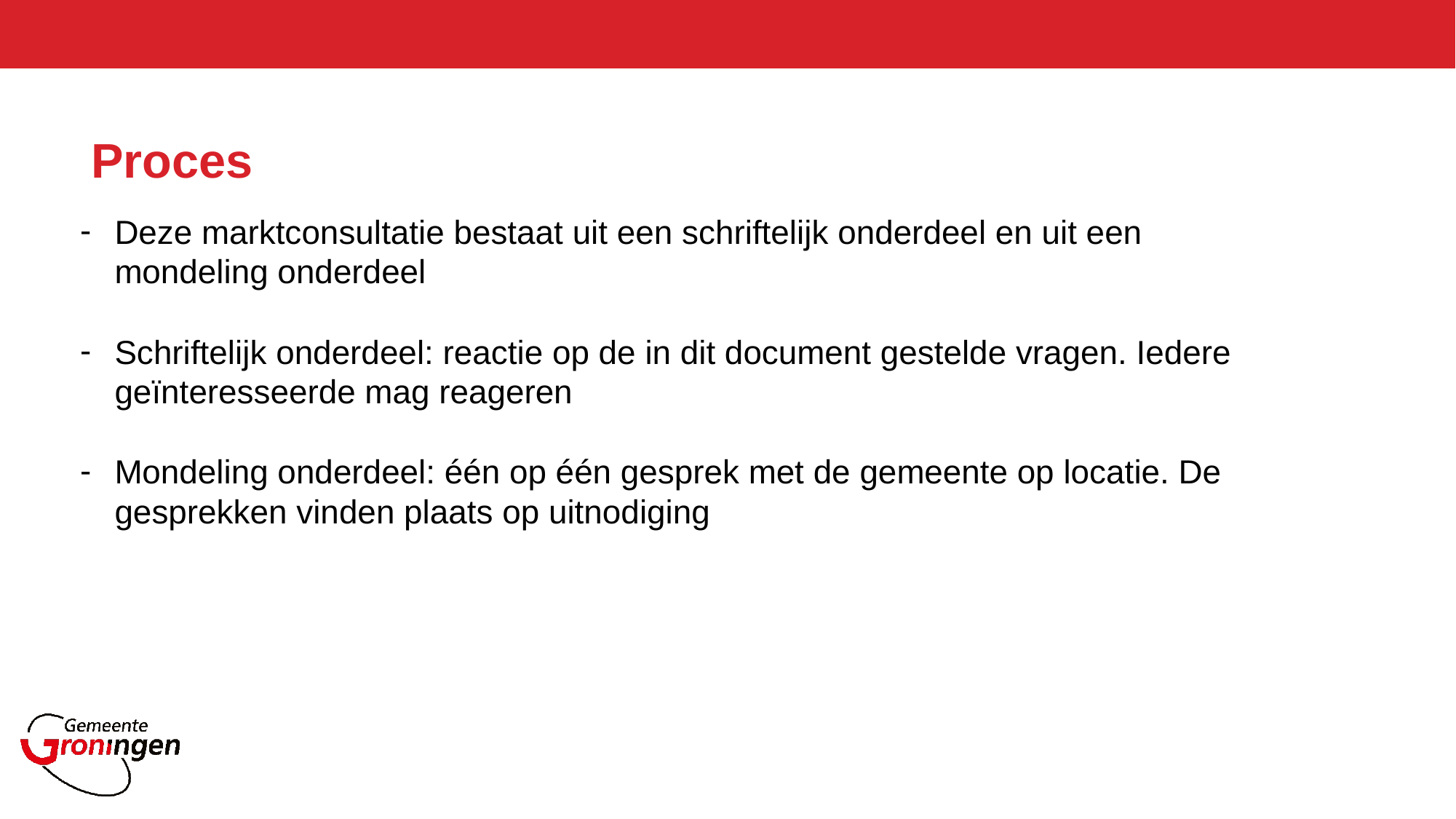

# Proces
Deze marktconsultatie bestaat uit een schriftelijk onderdeel en uit een mondeling onderdeel

Schriftelijk onderdeel: reactie op de in dit document gestelde vragen. Iedere geïnteresseerde mag reageren

Mondeling onderdeel: één op één gesprek met de gemeente op locatie. De gesprekken vinden plaats op uitnodiging